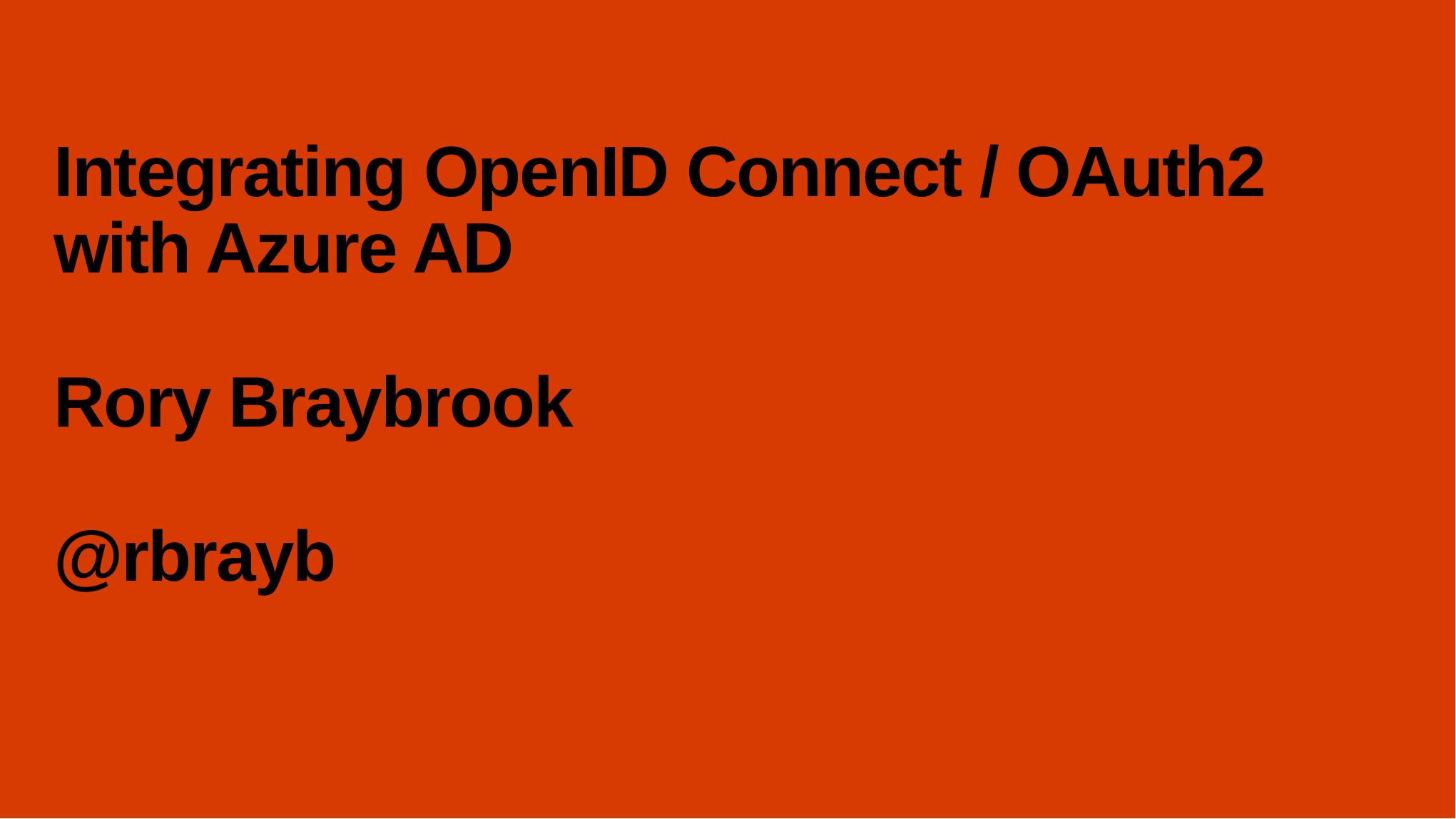

# Integrating OpenID Connect / OAuth2 with Azure AD Rory Braybrook @rbrayb